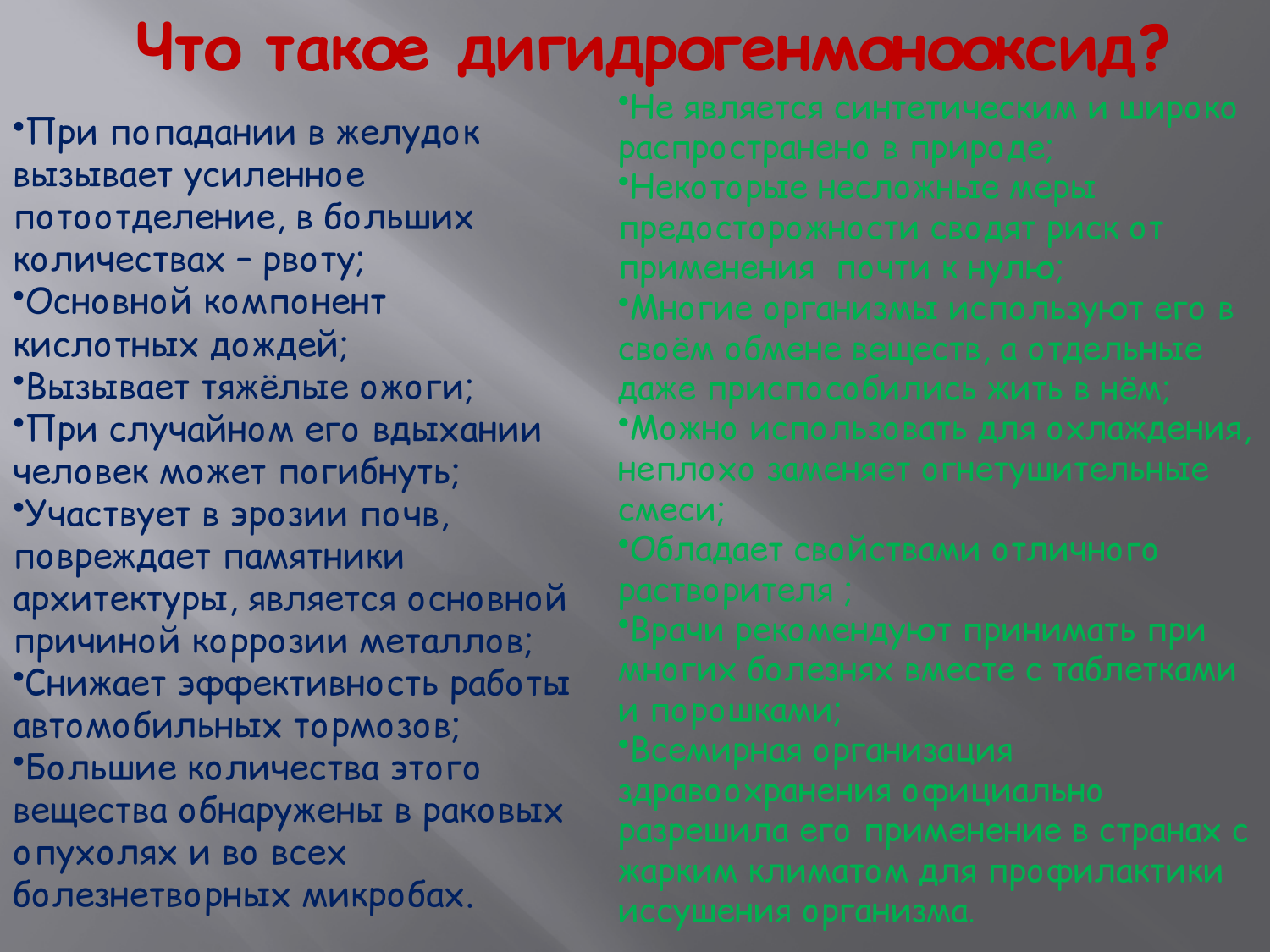

Что такое дигидрогенмонооксид?
Не является синтетическим и широко распространено в природе;
Некоторые несложные меры предосторожности сводят риск от применения  почти к нулю;
Многие организмы используют его в своём обмене веществ, а отдельные даже приспособились жить в нём;
Можно использовать для охлаждения, неплохо заменяет огнетушительные смеси;
Обладает свойствами отличного растворителя ;
Врачи рекомендуют принимать при многих болезнях вместе с таблетками и порошками;
Всемирная организация здравоохранения официально разрешила его применение в странах с жарким климатом для профилактики иссушения организма.
При попадании в желудок вызывает усиленное потоотделение, в больших количествах – рвоту;
Основной компонент кислотных дождей;
Вызывает тяжёлые ожоги;
При случайном его вдыхании человек может погибнуть;
Участвует в эрозии почв, повреждает памятники архитектуры, является основной причиной коррозии металлов;
Снижает эффективность работы автомобильных тормозов;
Большие количества этого вещества обнаружены в раковых опухолях и во всех болезнетворных микробах.